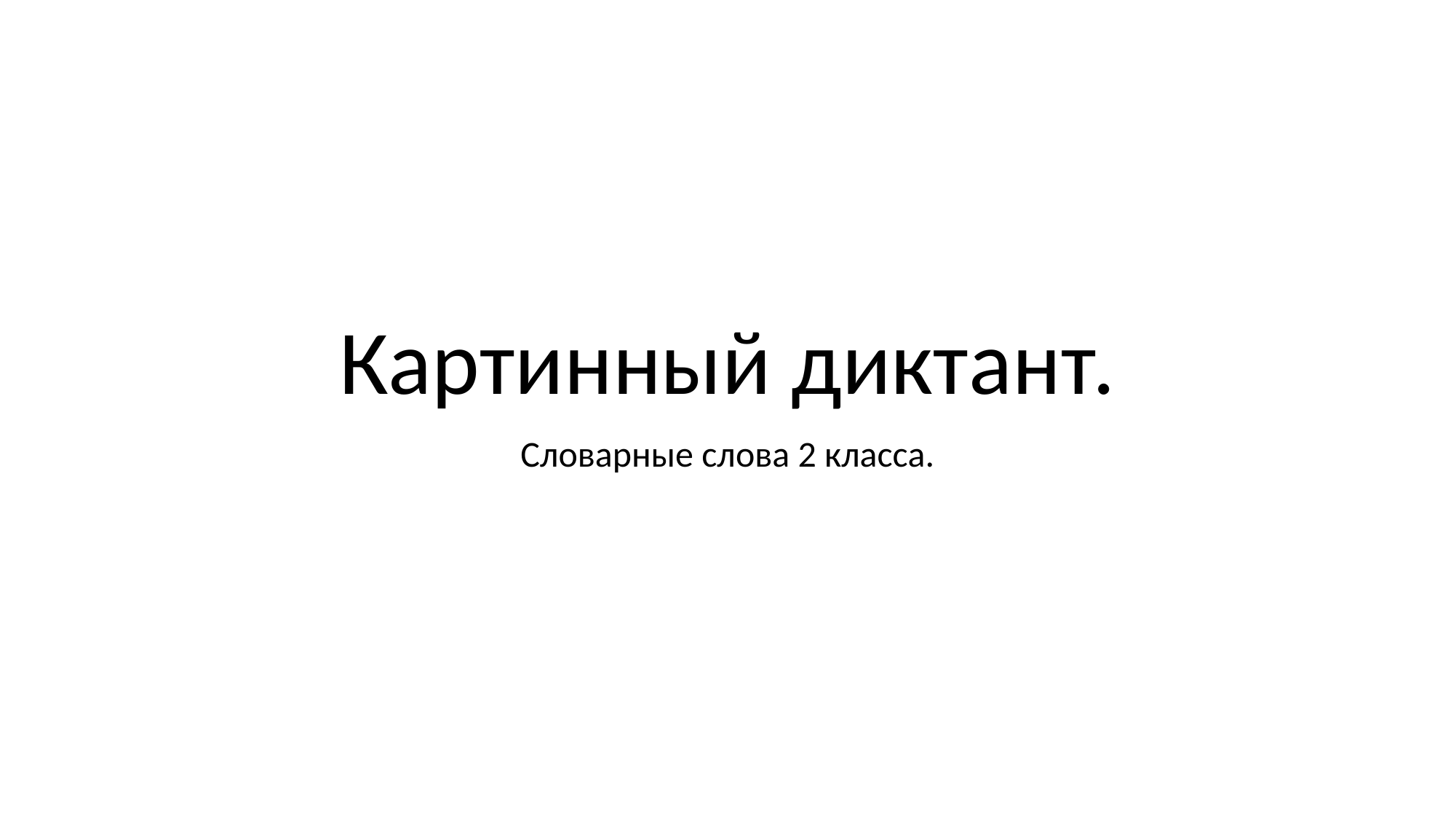

# Картинный диктант.
Словарные слова 2 класса.